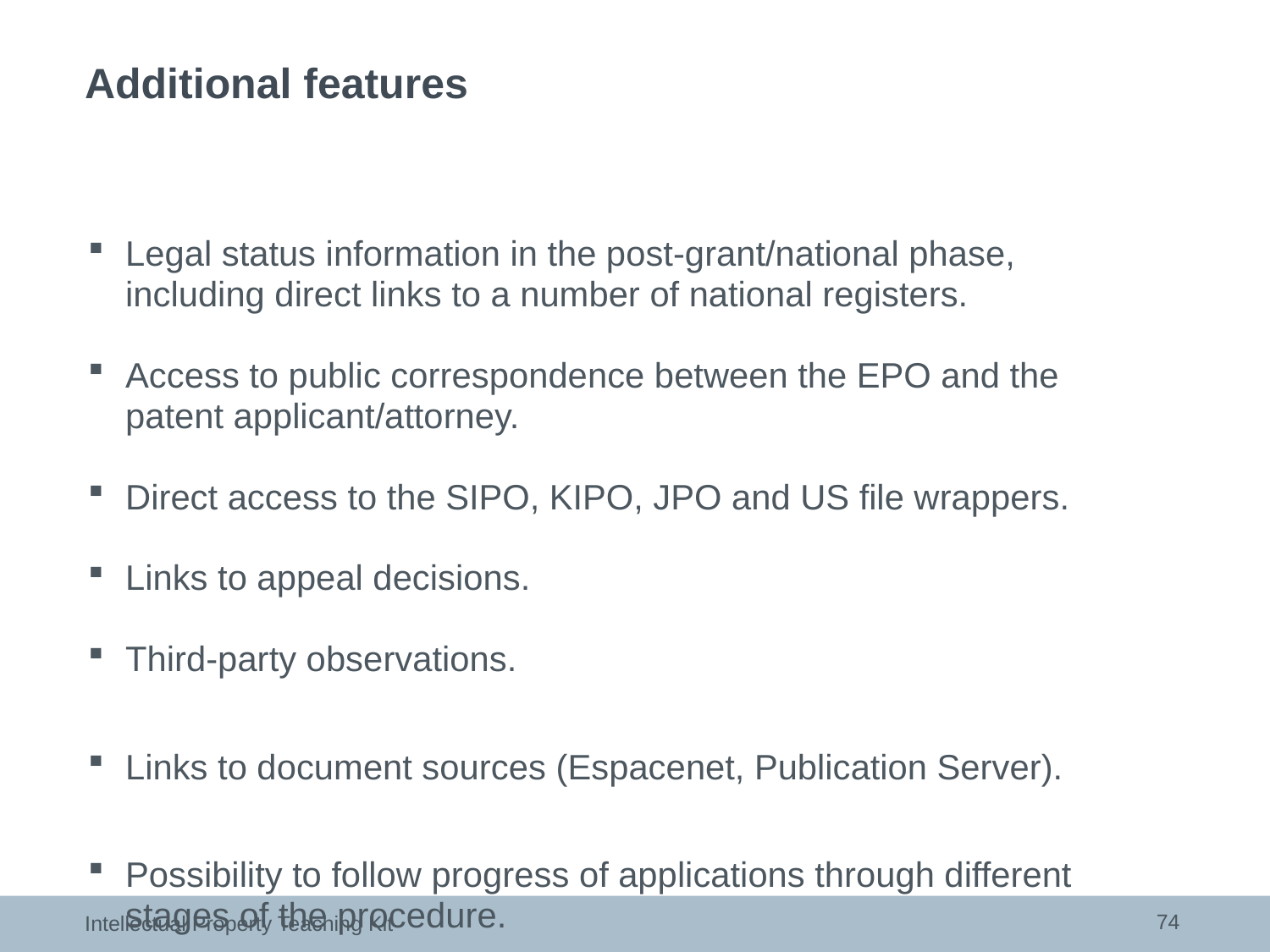

# Additional features
Legal status information in the post-grant/national phase, including direct links to a number of national registers.

Access to public correspondence between the EPO and the patent applicant/attorney.

Direct access to the SIPO, KIPO, JPO and US file wrappers.

Links to appeal decisions.

Third-party observations.

Links to document sources (Espacenet, Publication Server).

Possibility to follow progress of applications through different stages of the procedure.
74
Intellectual Property Teaching Kit